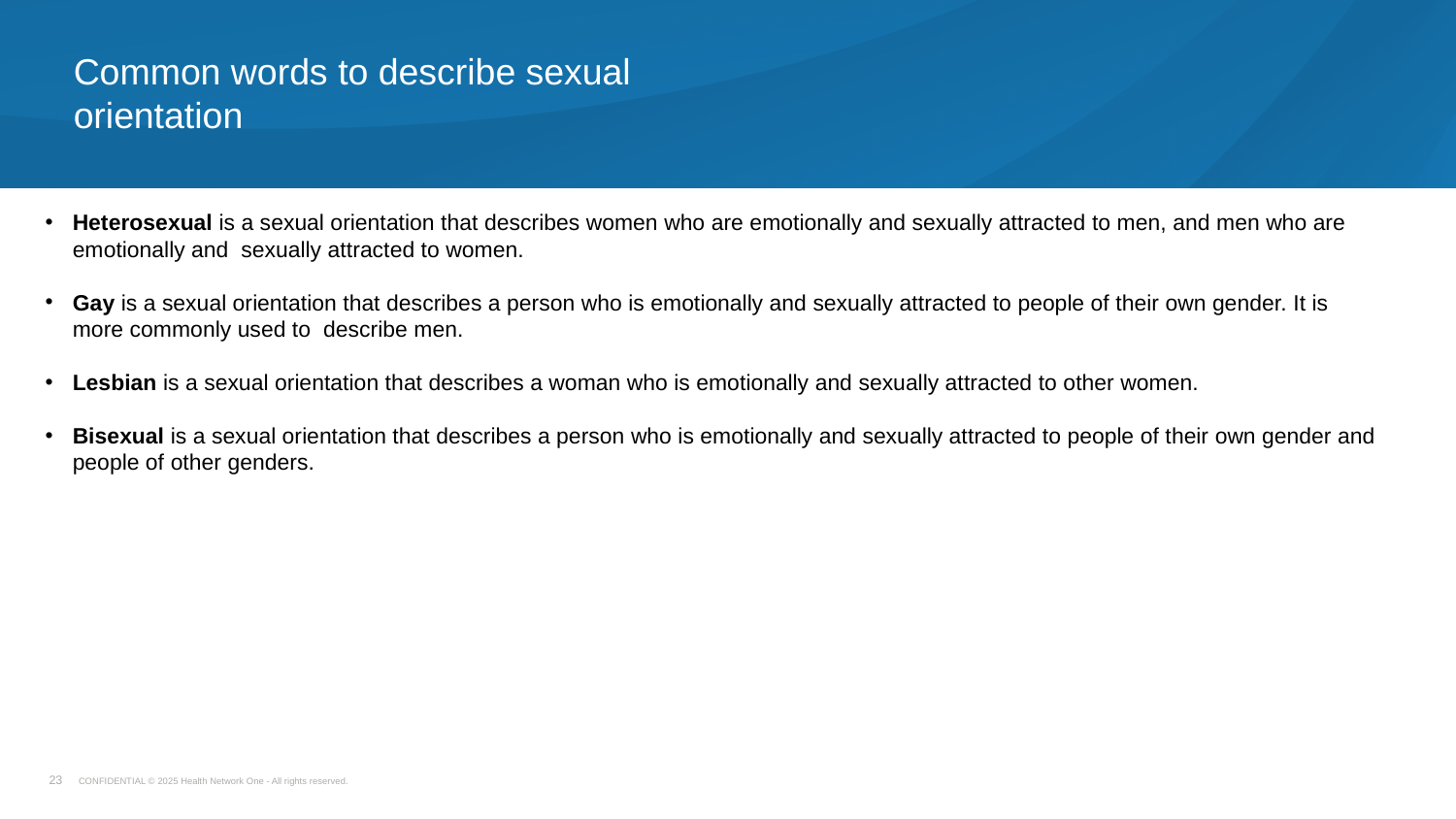

Common words to describe sexual orientation
Heterosexual is a sexual orientation that describes women who are emotionally and sexually attracted to men, and men who are emotionally and  sexually attracted to women.

Gay is a sexual orientation that describes a person who is emotionally and sexually attracted to people of their own gender. It is more commonly used to  describe men.

Lesbian is a sexual orientation that describes a woman who is emotionally and sexually attracted to other women.

Bisexual is a sexual orientation that describes a person who is emotionally and sexually attracted to people of their own gender and people of other genders.

23